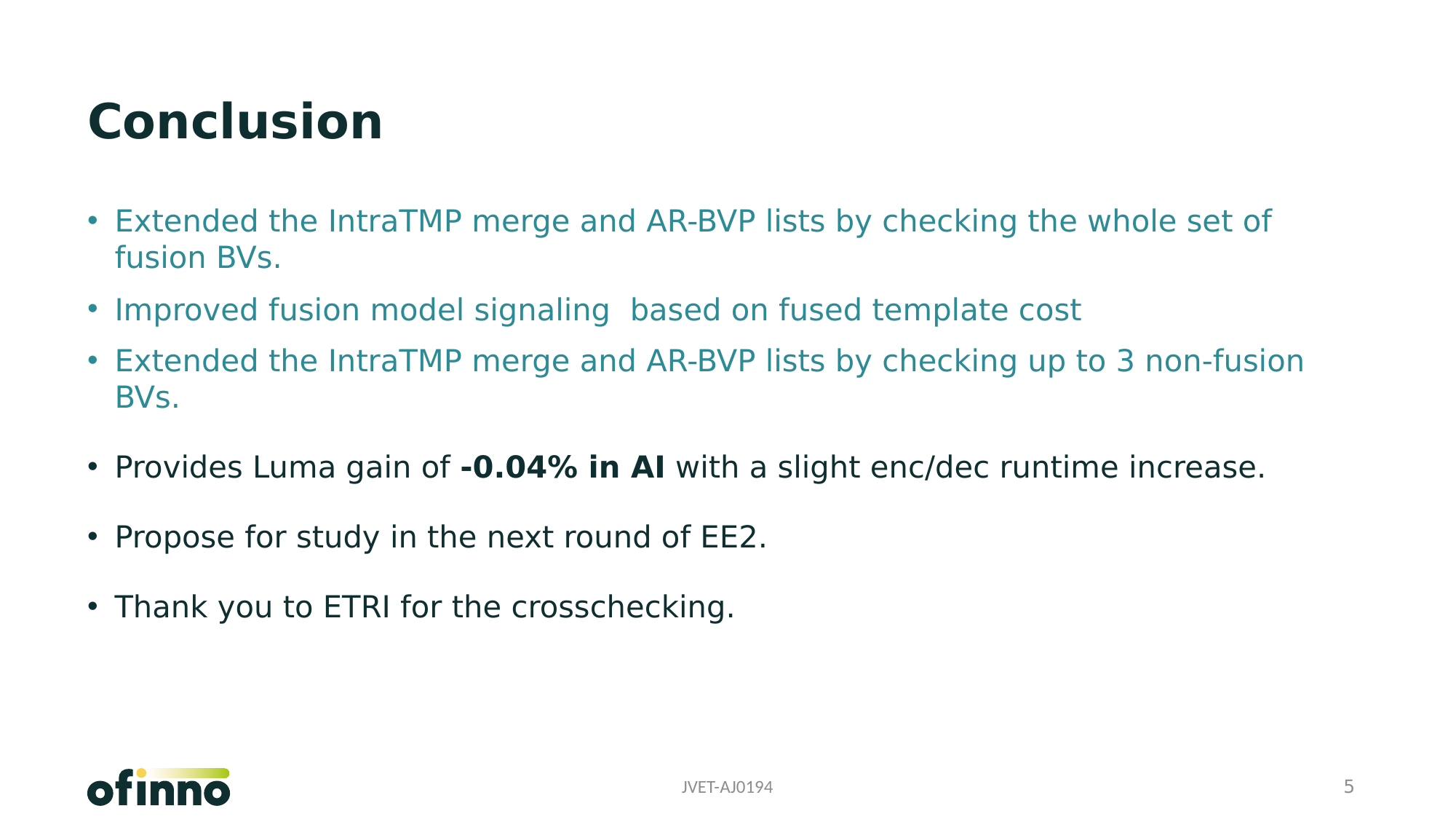

# Conclusion
Extended the IntraTMP merge and AR-BVP lists by checking the whole set of fusion BVs.
Improved fusion model signaling  based on fused template cost
Extended the IntraTMP merge and AR-BVP lists by checking up to 3 non-fusion BVs.
Provides Luma gain of -0.04% in AI with a slight enc/dec runtime increase.
Propose for study in the next round of EE2.
Thank you to ETRI for the crosschecking.
JVET-AJ0194
5